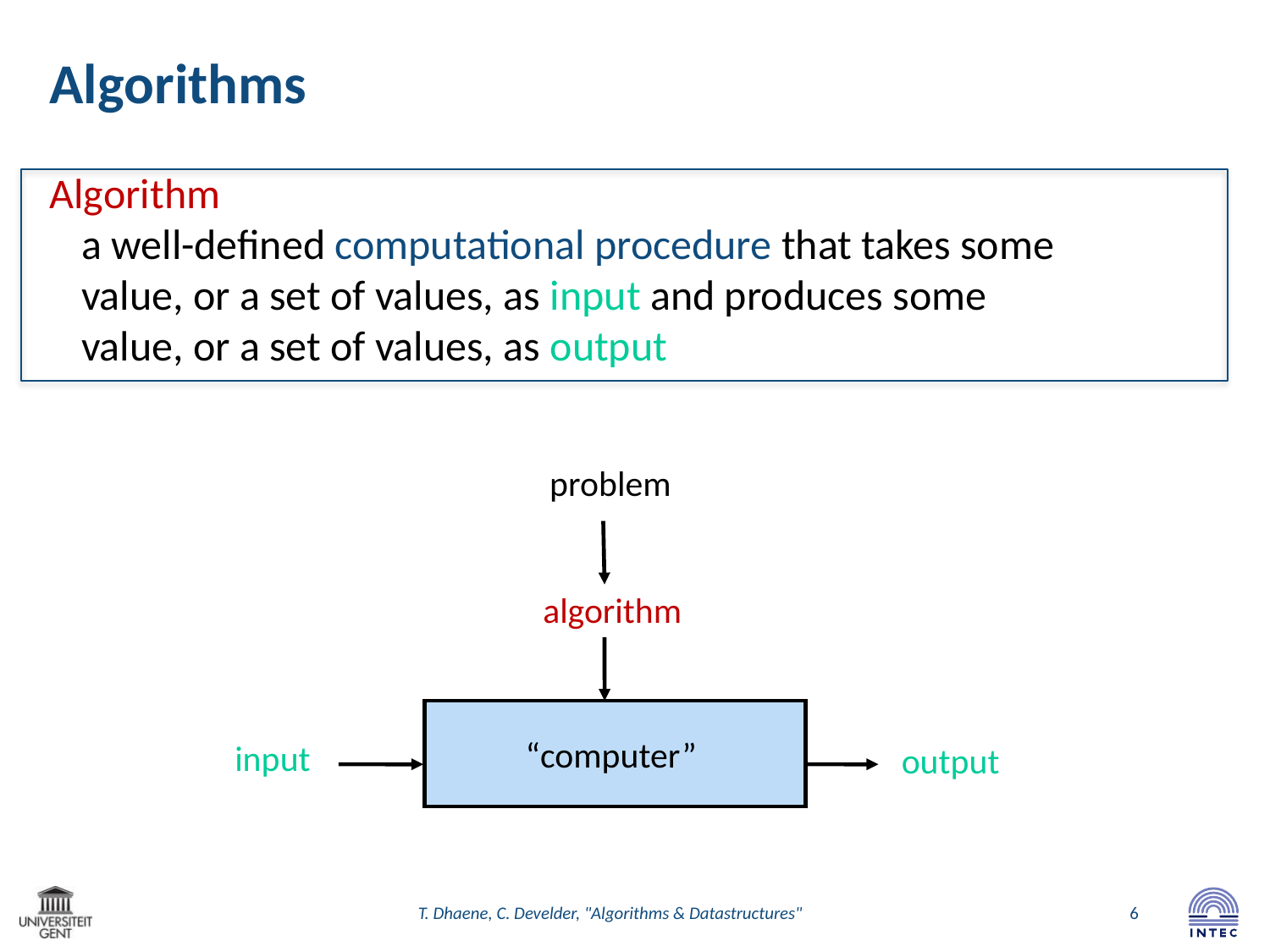

# Algorithms
Algorithm
a well-defined computational procedure that takes some value, or a set of values, as input and produces some value, or a set of values, as output

 problem

algorithm

“computer”
input
output

T. Dhaene, C. Develder, "Algorithms & Datastructures"
6